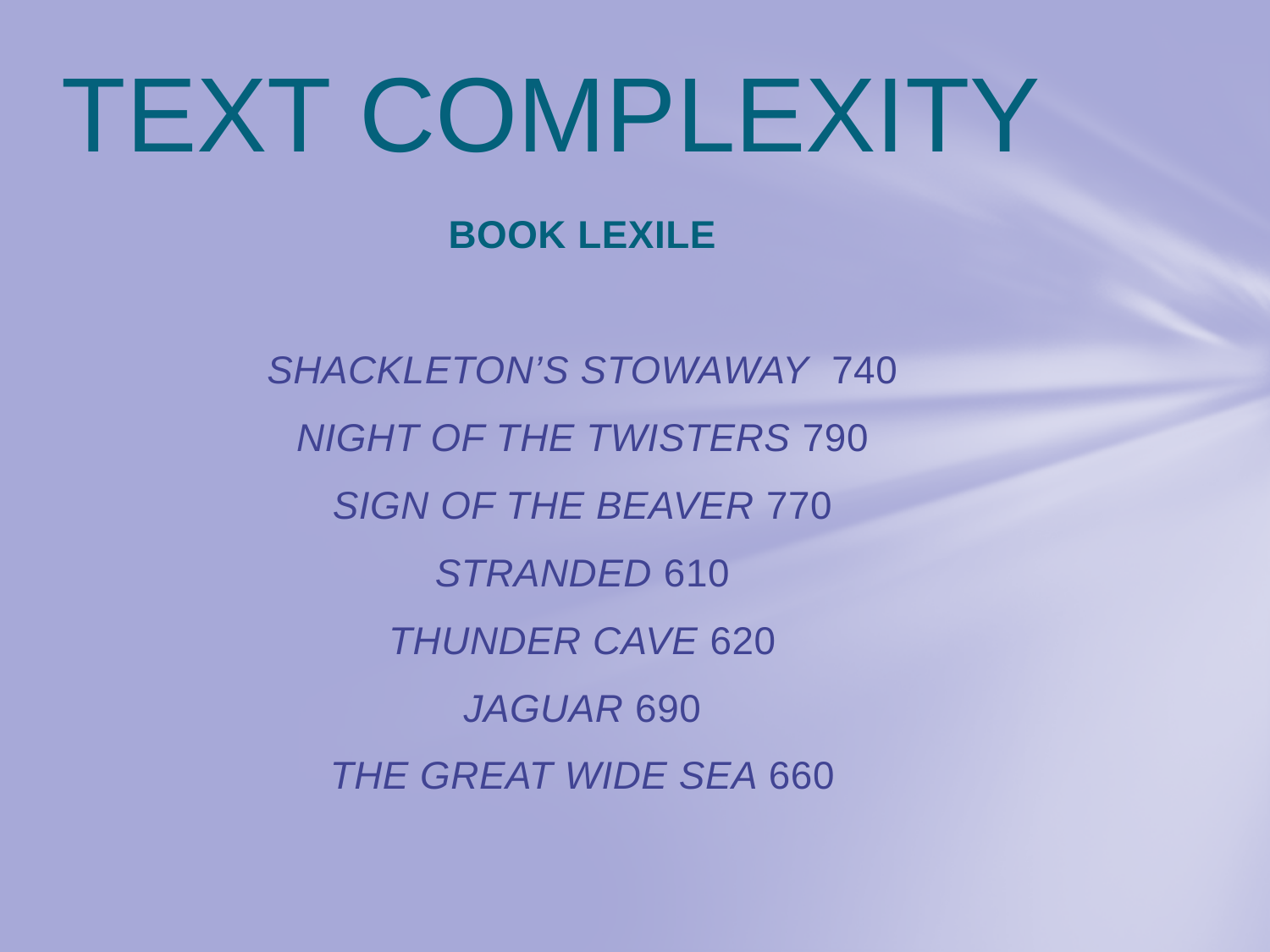

# TEXT COMPLEXITY
BOOK LEXILE

SHACKLETON’S STOWAWAY  740
NIGHT OF THE TWISTERS 790
SIGN OF THE BEAVER 770
STRANDED 610
THUNDER CAVE 620
JAGUAR 690
THE GREAT WIDE SEA 660